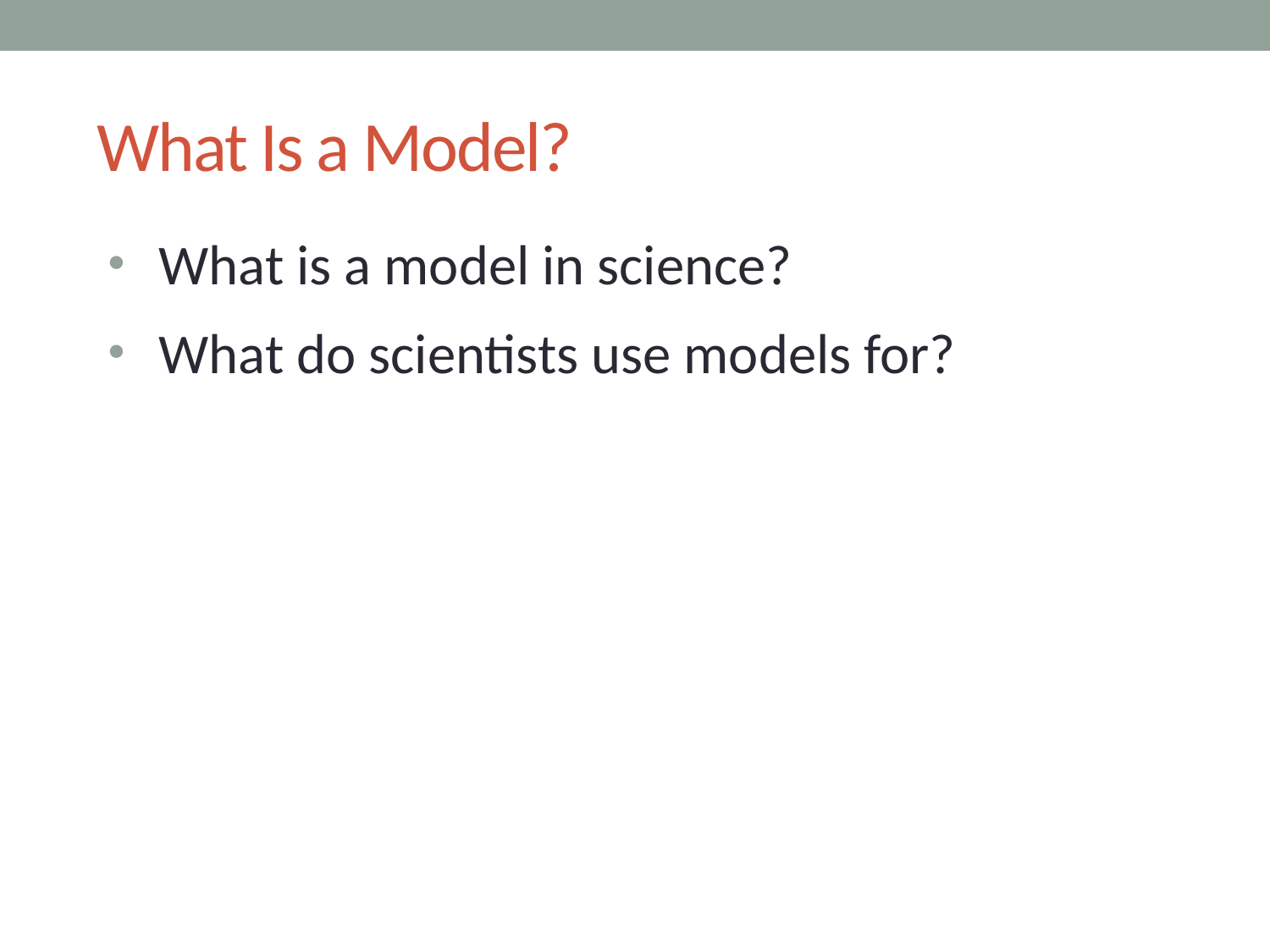

# What Is a Model?
What is a model in science?
What do scientists use models for?